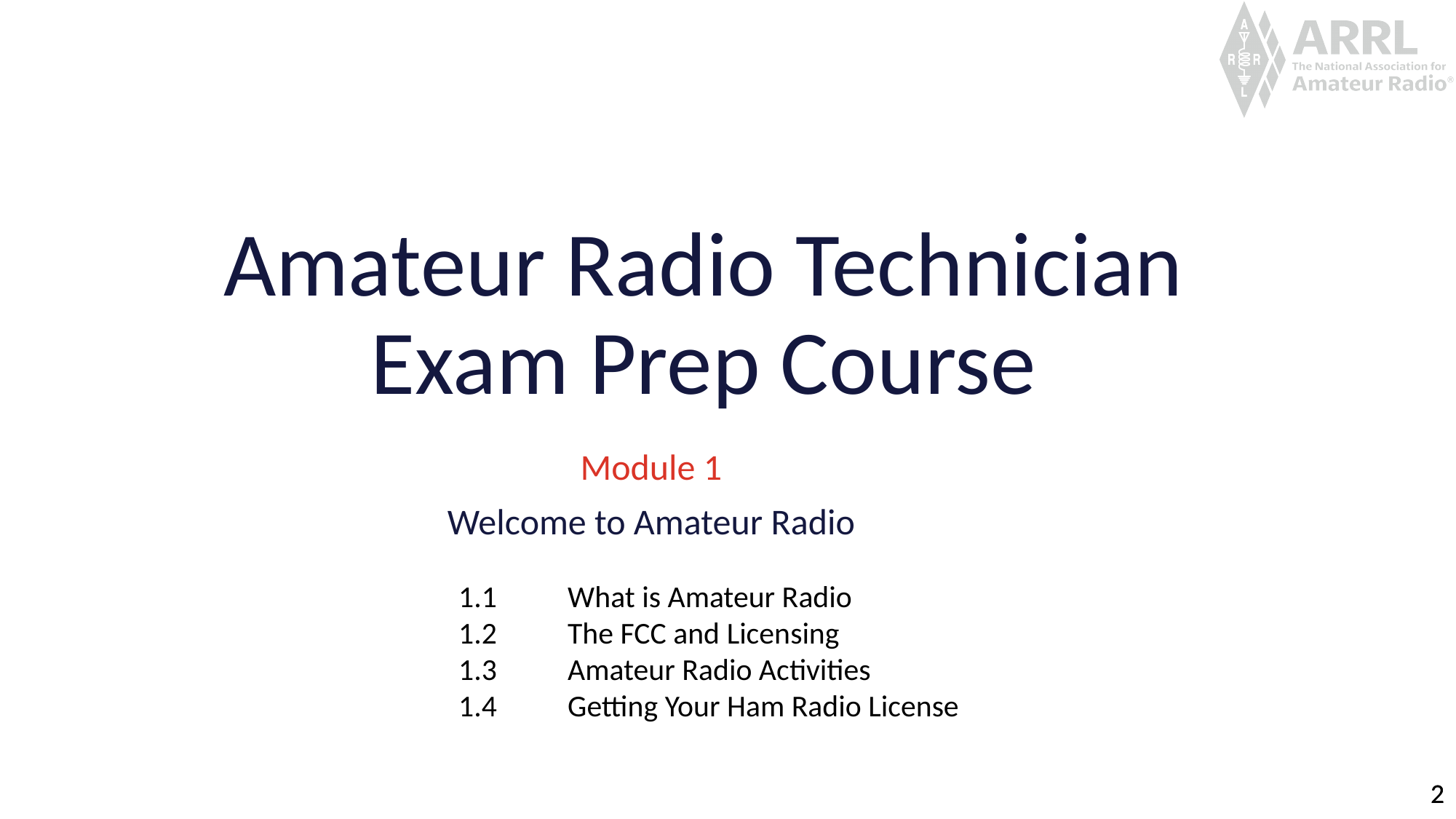

# Amateur Radio Technician Exam Prep Course
Module 1
Welcome to Amateur Radio

1.1	What is Amateur Radio
1.2	The FCC and Licensing
1.3	Amateur Radio Activities
1.4	Getting Your Ham Radio License